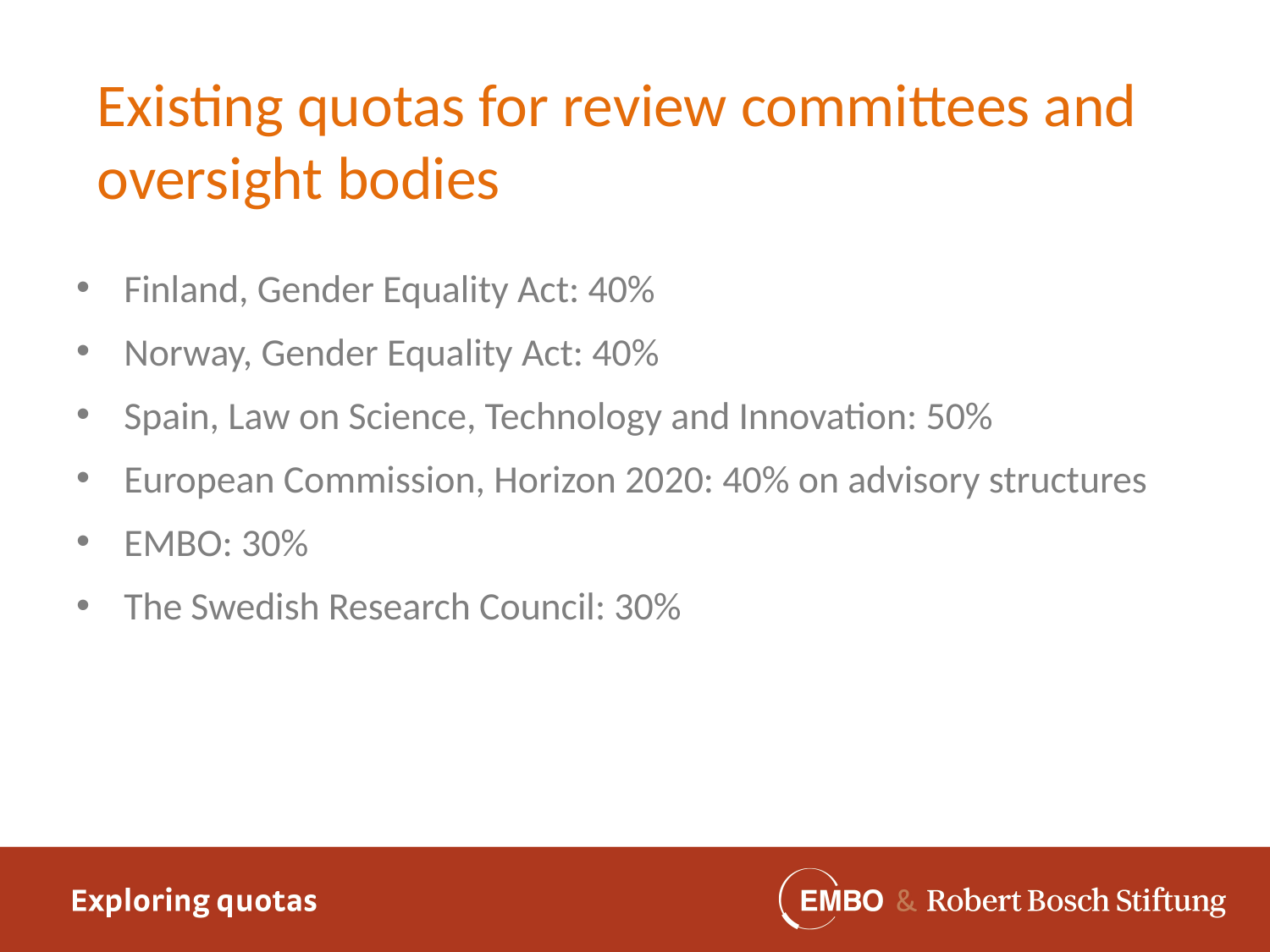

Existing quotas for review committees and oversight bodies
Finland, Gender Equality Act: 40%
Norway, Gender Equality Act: 40%
Spain, Law on Science, Technology and Innovation: 50%
European Commission, Horizon 2020: 40% on advisory structures
EMBO: 30%
The Swedish Research Council: 30%